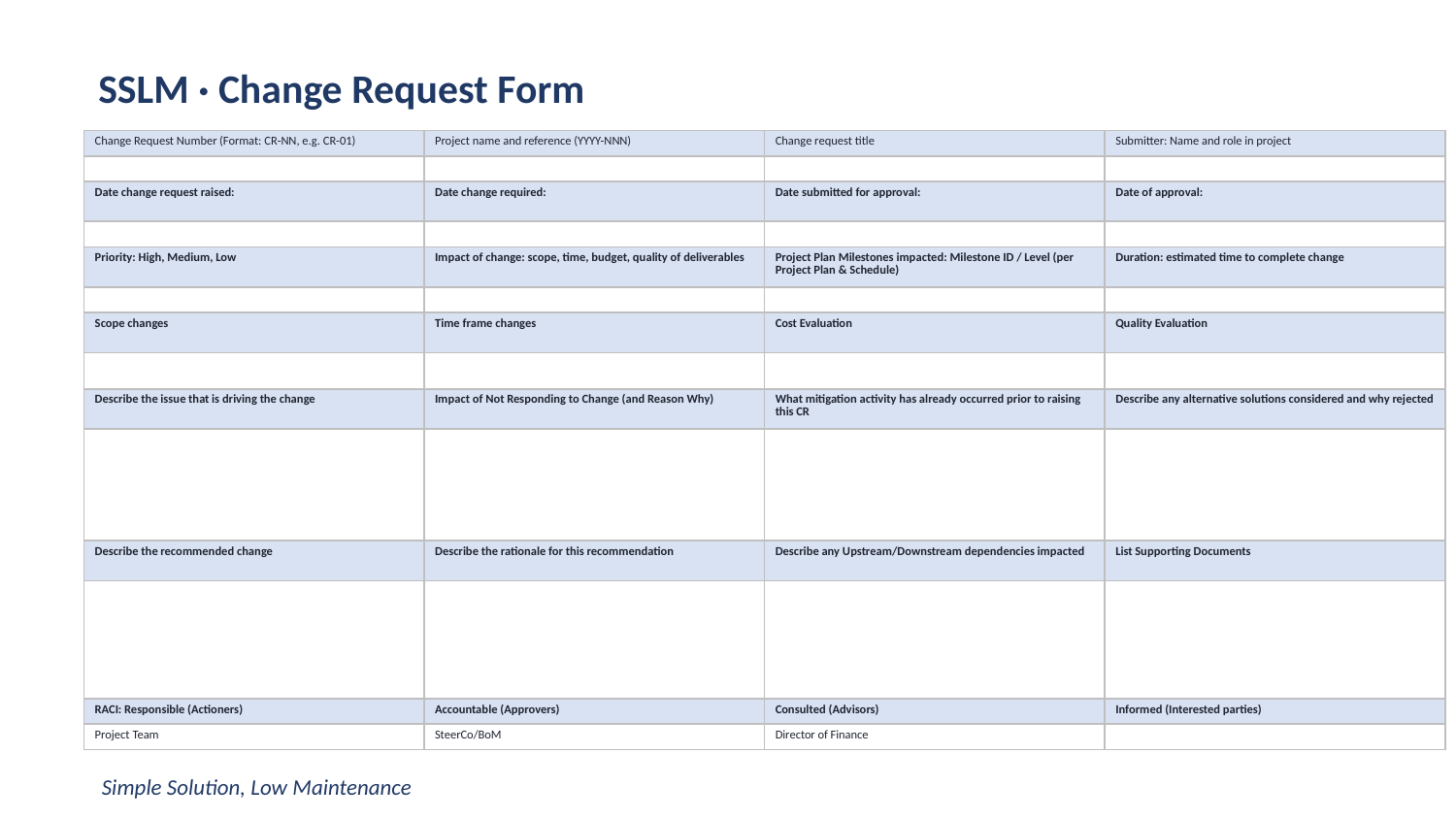

SSLM · Change Request Form
| Change Request Number (Format: CR-NN, e.g. CR-01) | Project name and reference (YYYY-NNN) | Change request title | Submitter: Name and role in project |
| --- | --- | --- | --- |
|  |  |  |  |
| Date change request raised: | Date change required: | Date submitted for approval: | Date of approval: |
|  |  |  |  |
| Priority: High, Medium, Low | Impact of change: scope, time, budget, quality of deliverables | Project Plan Milestones impacted: Milestone ID / Level (per Project Plan & Schedule) | Duration: estimated time to complete change |
|  |  |  |  |
| Scope changes | Time frame changes | Cost Evaluation | Quality Evaluation |
|  |  |  |  |
| Describe the issue that is driving the change | Impact of Not Responding to Change (and Reason Why) | What mitigation activity has already occurred prior to raising this CR | Describe any alternative solutions considered and why rejected |
|  |  |  |  |
| Describe the recommended change | Describe the rationale for this recommendation | Describe any Upstream/Downstream dependencies impacted | List Supporting Documents |
|  |  |  |  |
| RACI: Responsible (Actioners) | Accountable (Approvers) | Consulted (Advisors) | Informed (Interested parties) |
| Project Team | SteerCo/BoM | Director of Finance |  |
Simple Solution, Low Maintenance